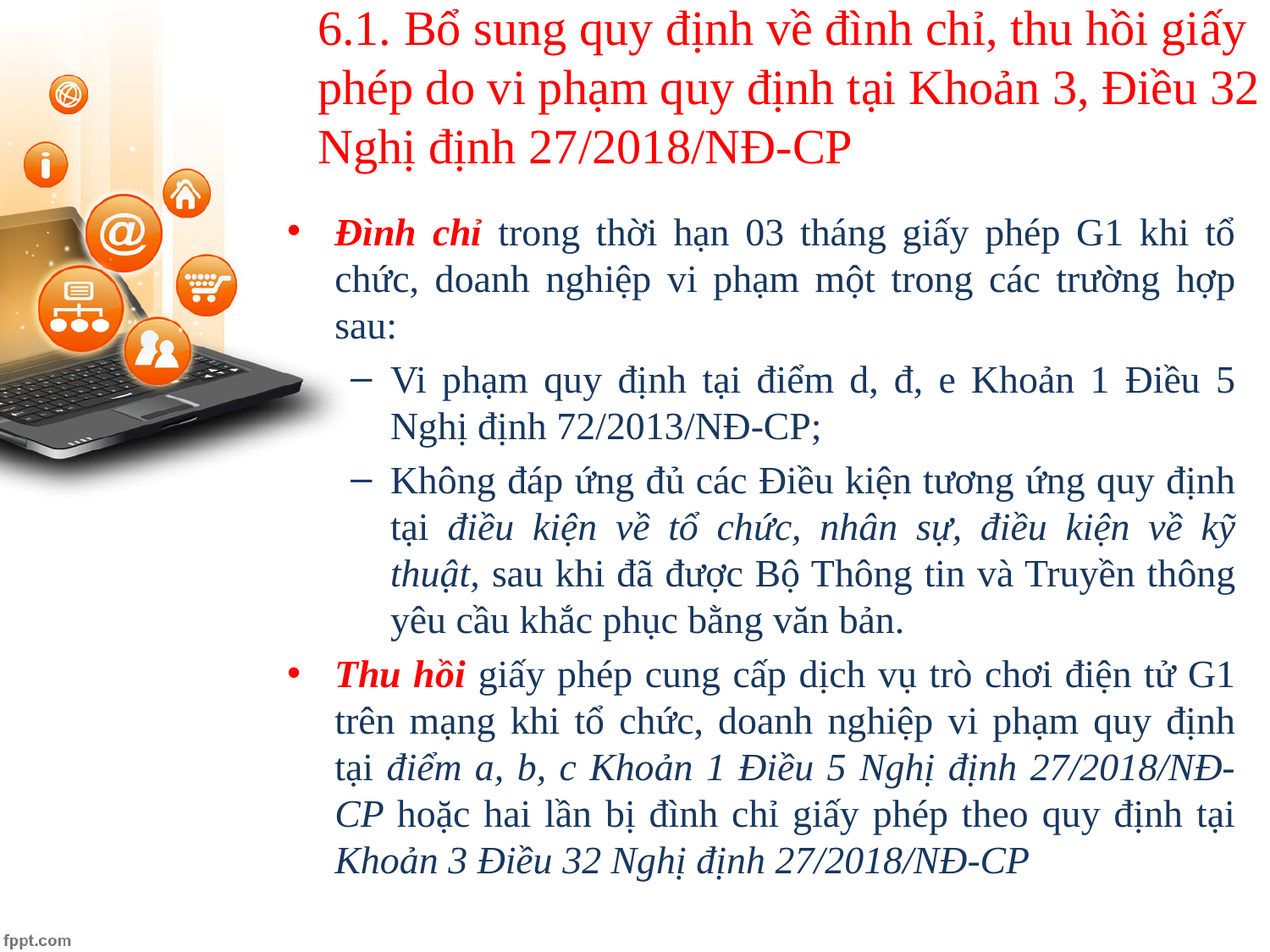

# 6.1. Bổ sung quy định về đình chỉ, thu hồi giấy phép do vi phạm quy định tại Khoản 3, Điều 32 Nghị định 27/2018/NĐ-CP
Đình chỉ trong thời hạn 03 tháng giấy phép G1 khi tổ chức, doanh nghiệp vi phạm một trong các trường hợp sau:
Vi phạm quy định tại điểm d, đ, e Khoản 1 Điều 5 Nghị định 72/2013/NĐ-CP;
Không đáp ứng đủ các Điều kiện tương ứng quy định tại điều kiện về tổ chức, nhân sự, điều kiện về kỹ thuật, sau khi đã được Bộ Thông tin và Truyền thông yêu cầu khắc phục bằng văn bản.
Thu hồi giấy phép cung cấp dịch vụ trò chơi điện tử G1 trên mạng khi tổ chức, doanh nghiệp vi phạm quy định tại điểm a, b, c Khoản 1 Điều 5 Nghị định 27/2018/NĐ-CP hoặc hai lần bị đình chỉ giấy phép theo quy định tại Khoản 3 Điều 32 Nghị định 27/2018/NĐ-CP